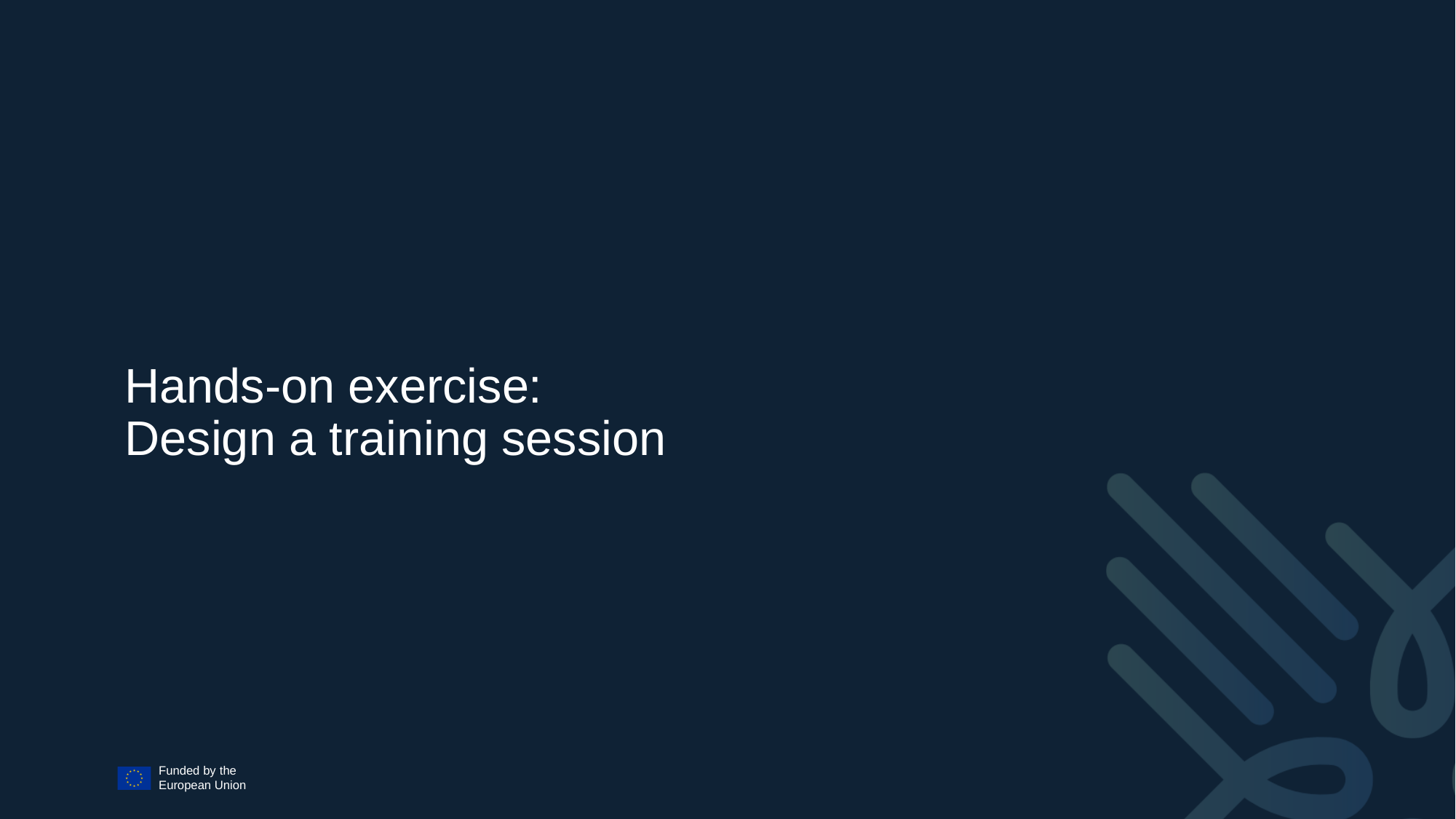

# Hands-on exercise: Design a training session